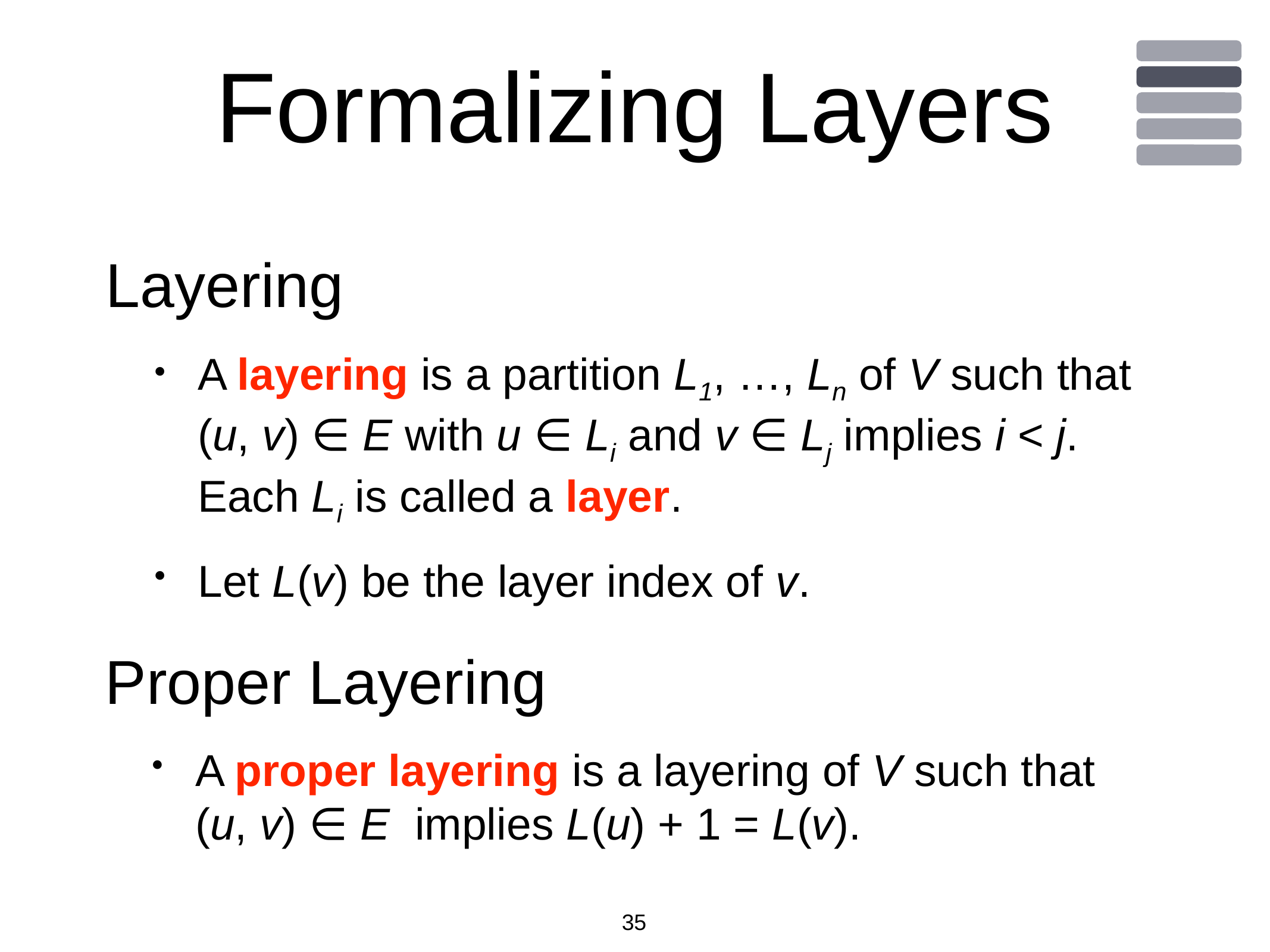

# Formalizing Layers
Layering
A layering is a partition L1, …, Ln of V such that
(u, v) ∈ E with u ∈ Li and v ∈ Lj implies i < j.
Each Li is called a layer.
Let L(v) be the layer index of v.
Proper Layering
A proper layering is a layering of V such that
(u, v) ∈ E  implies L(u) + 1 = L(v).
35